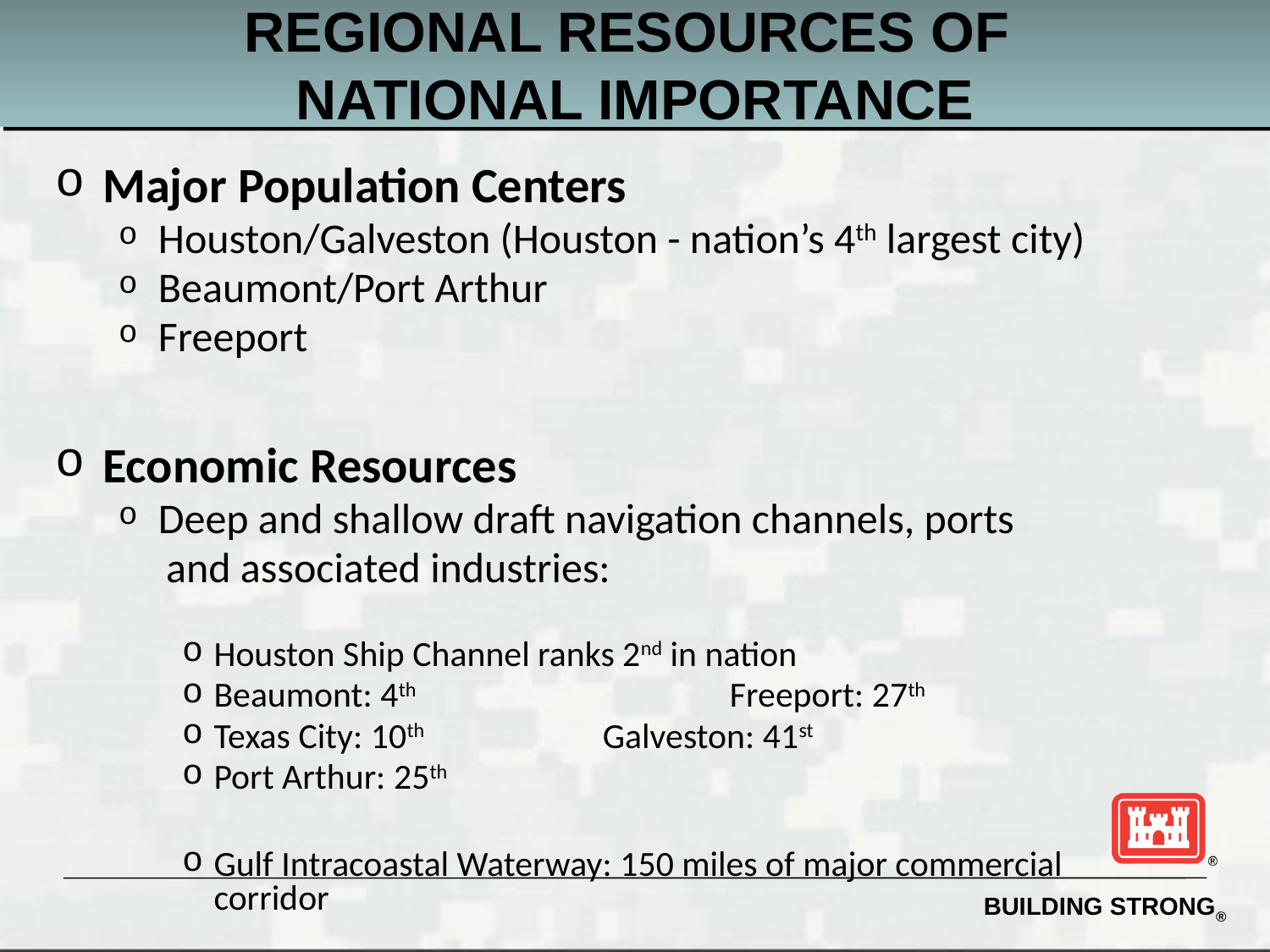

# REGIONAL RESOURCES OF NATIONAL IMPORTANCE
Major Population Centers
Houston/Galveston (Houston - nation’s 4th largest city)
Beaumont/Port Arthur
Freeport

Economic Resources
Deep and shallow draft navigation channels, ports
     and associated industries:

Houston Ship Channel ranks 2nd in nation
Beaumont: 4th			 Freeport: 27th
Texas City: 10th 		 Galveston: 41st
Port Arthur: 25th

Gulf Intracoastal Waterway: 150 miles of major commercial corridor